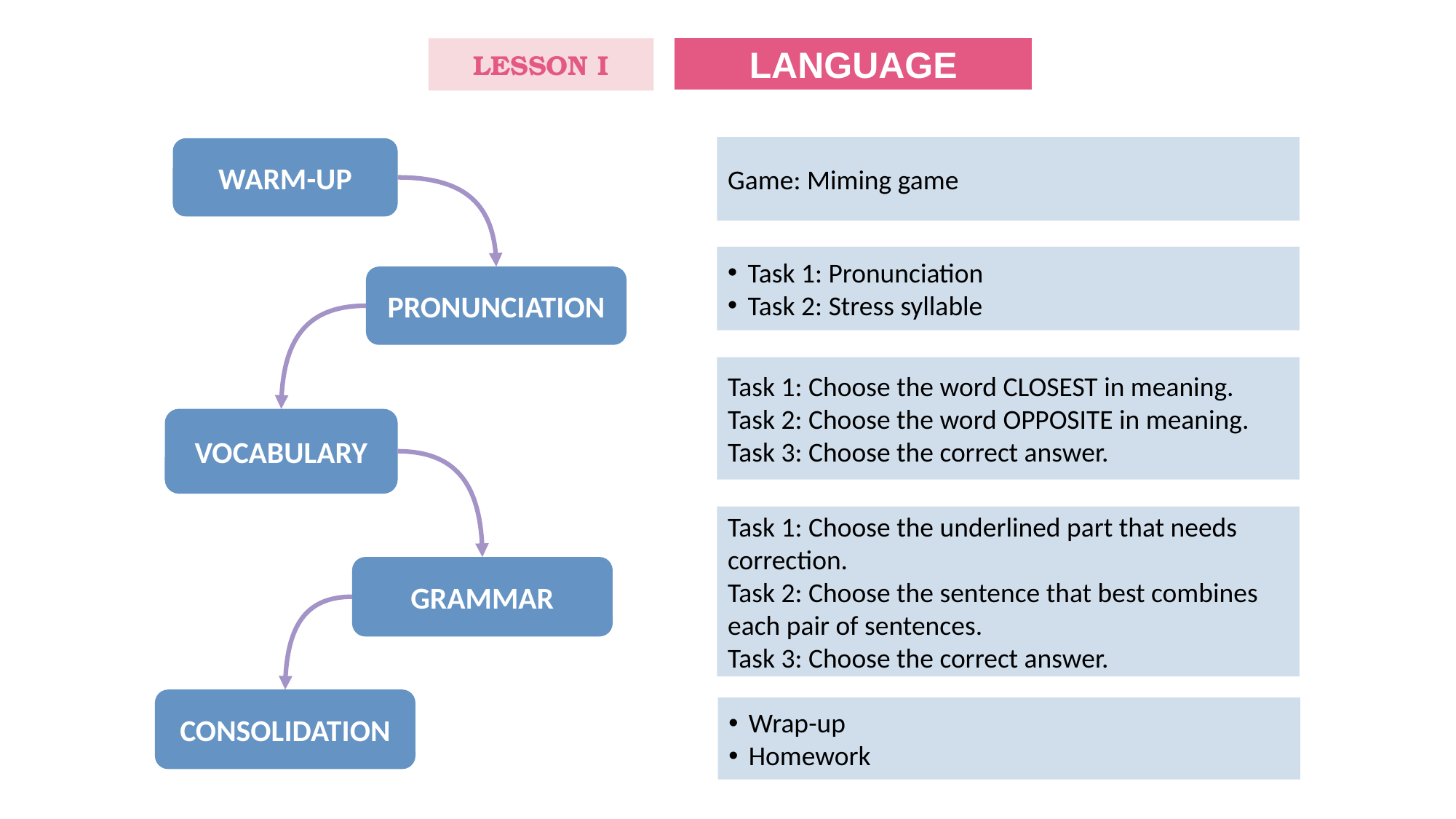

LANGUAGE
LESSON I
Game: Miming game
WARM-UP
Task 1: Pronunciation
Task 2: Stress syllable
PRONUNCIATION
Task 1: Choose the word CLOSEST in meaning.
Task 2: Choose the word OPPOSITE in meaning. Task 3: Choose the correct answer.
VOCABULARY
Task 1: Choose the underlined part that needs correction.
Task 2: Choose the sentence that best combines each pair of sentences.
Task 3: Choose the correct answer.
GRAMMAR
CONSOLIDATION
Wrap-up
Homework